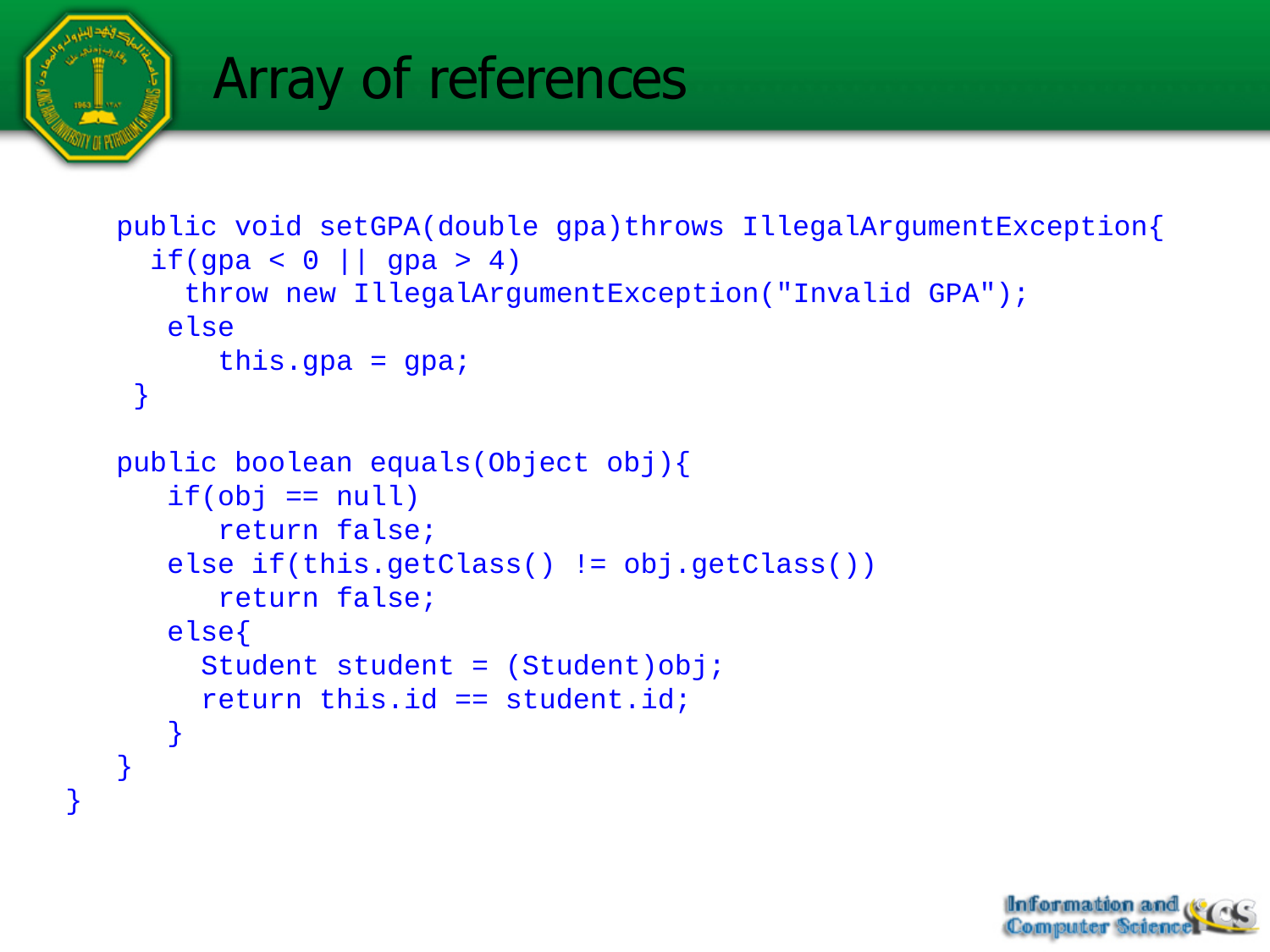

# Array of references
   public void setGPA(double gpa)throws IllegalArgumentException{
     if(gpa < 0 || gpa > 4)
       throw new IllegalArgumentException("Invalid GPA");
      else
         this.gpa = gpa;
    }

   public boolean equals(Object obj){
      if(obj == null)
         return false;
      else if(this.getClass() != obj.getClass())
         return false;
      else{
        Student student = (Student)obj;
        return this.id == student.id;
      }
   }
}